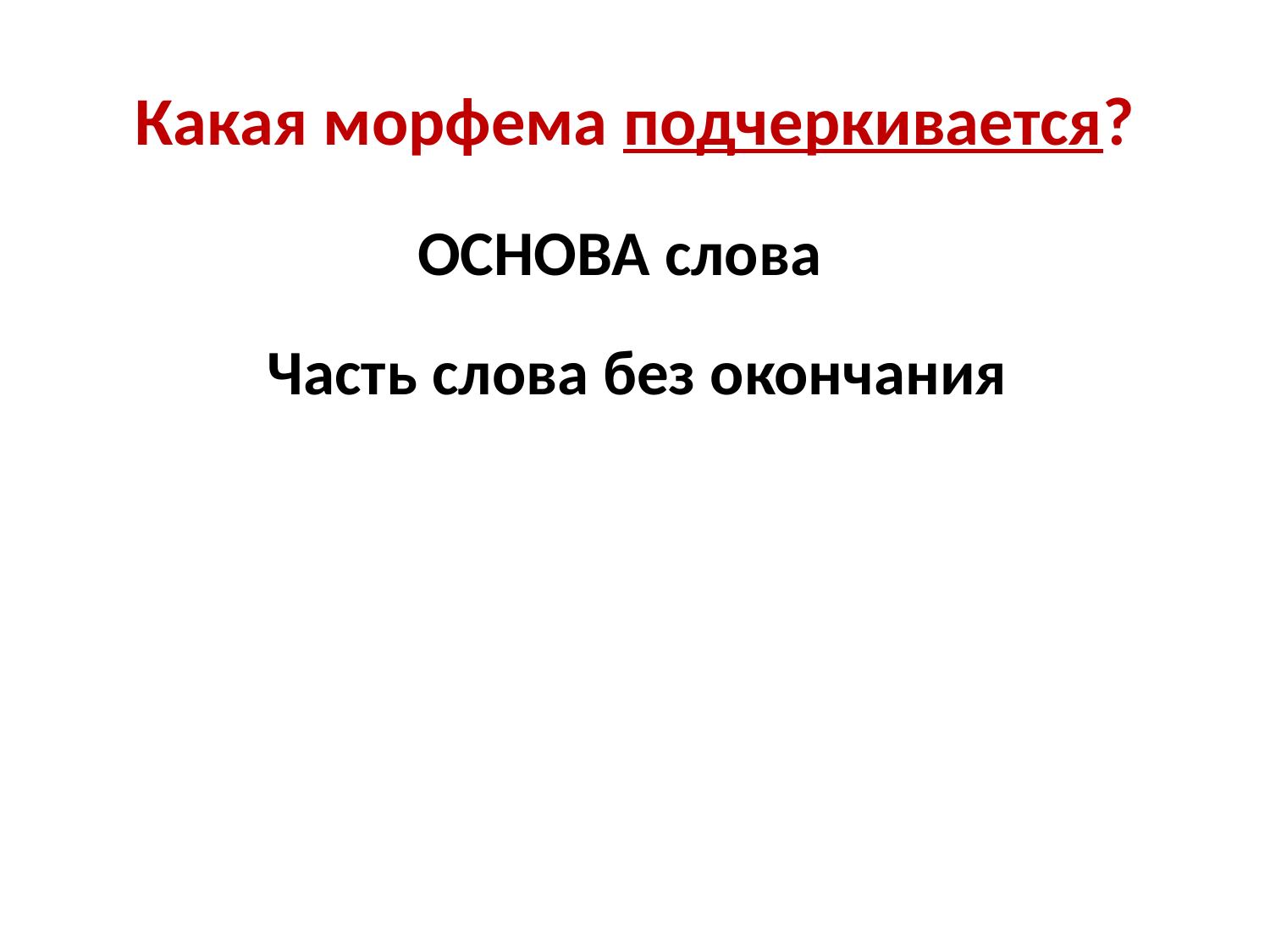

# Какая морфема подчеркивается?
ОСНОВА слова
Часть слова без окончания